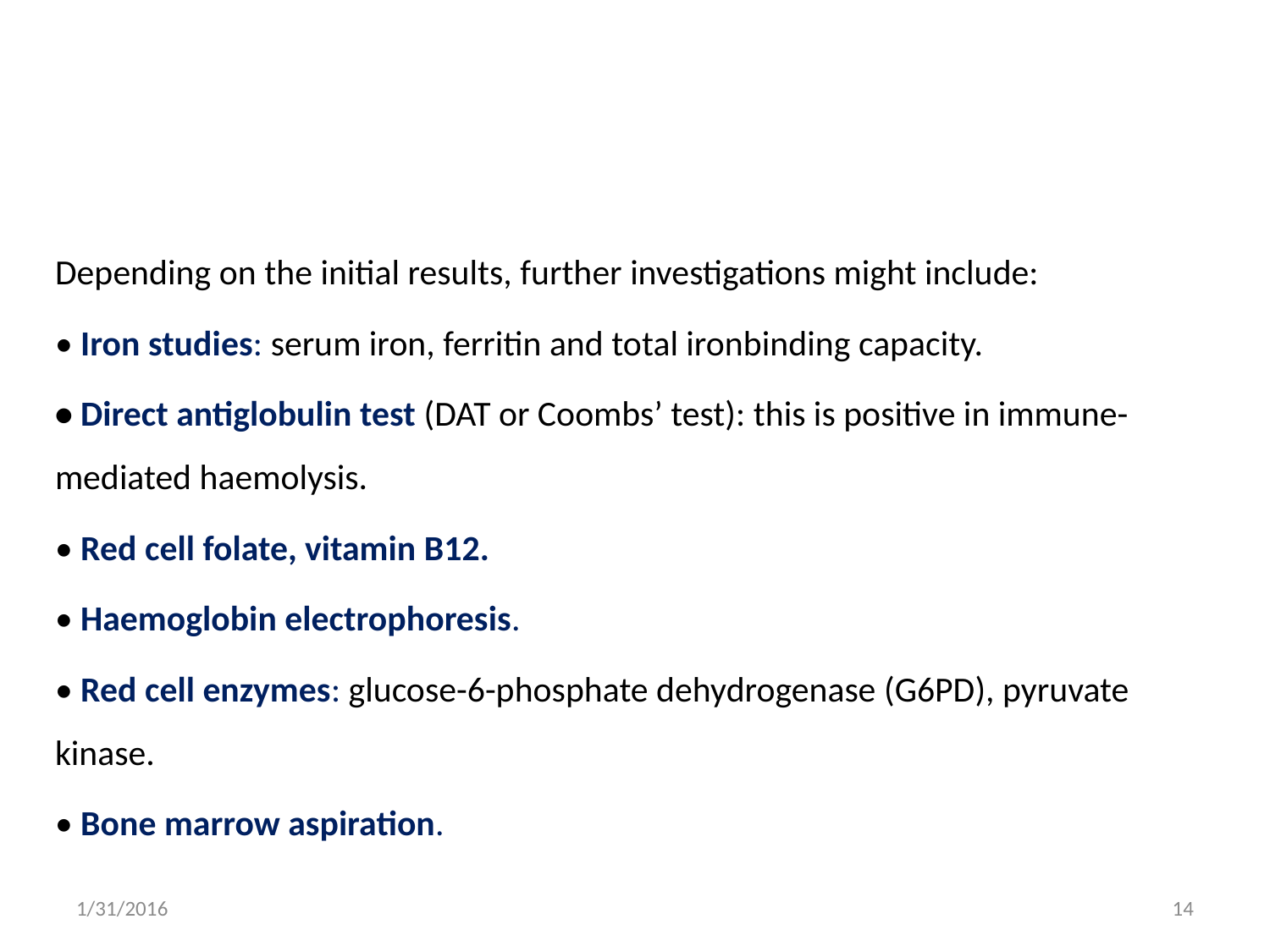

#
Depending on the initial results, further investigations might include:
• Iron studies: serum iron, ferritin and total ironbinding capacity.
• Direct antiglobulin test (DAT or Coombs’ test): this is positive in immune-	mediated haemolysis.
• Red cell folate, vitamin B12.
• Haemoglobin electrophoresis.
• Red cell enzymes: glucose-6-phosphate dehydrogenase (G6PD), pyruvate kinase.
• Bone marrow aspiration.
1/31/2016
14